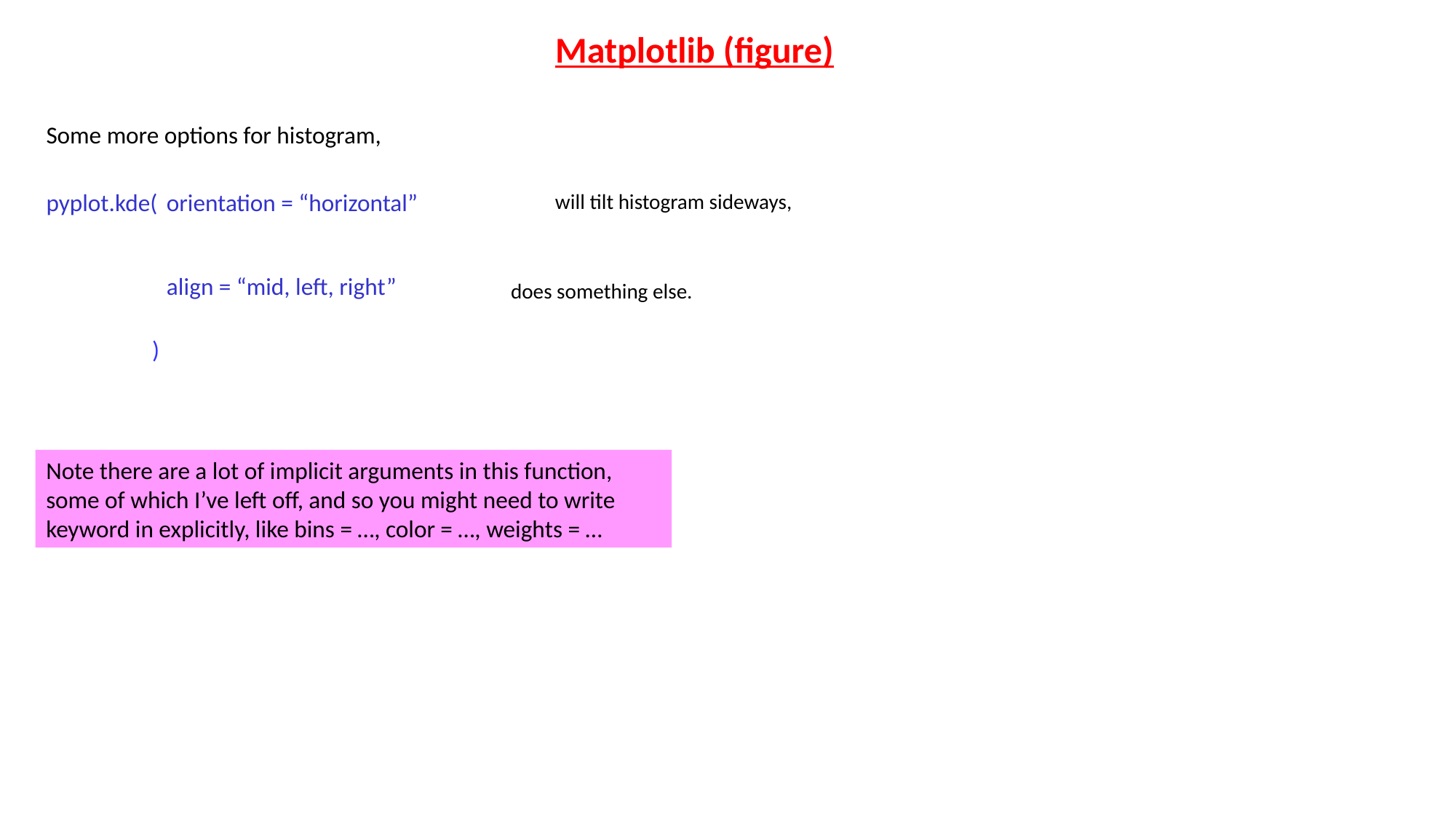

Matplotlib (figure)
Some more options for histogram,
orientation = “horizontal”
pyplot.kde(
will tilt histogram sideways,
align = “mid, left, right”
does something else.
)
Note there are a lot of implicit arguments in this function, some of which I’ve left off, and so you might need to write keyword in explicitly, like bins = …, color = …, weights = …